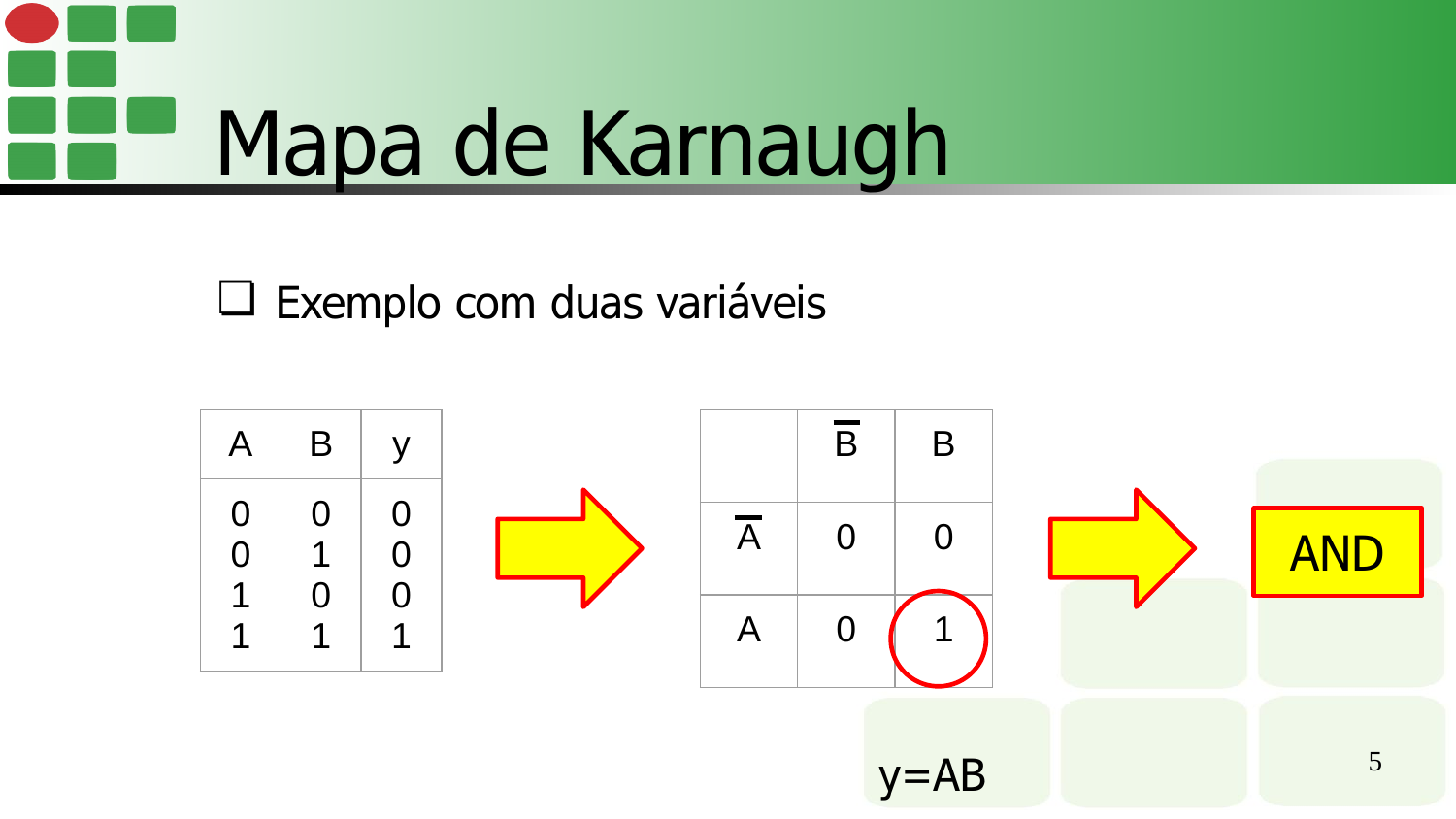

Mapa de Karnaugh
Exemplo com duas variáveis
| A | B | y |
| --- | --- | --- |
| 0 0 1 1 | 0 1 0 1 | 0 0 0 1 |
|  | B | B |
| --- | --- | --- |
| A | 0 | 0 |
| A | 0 | 1 |

AND

y=AB
5